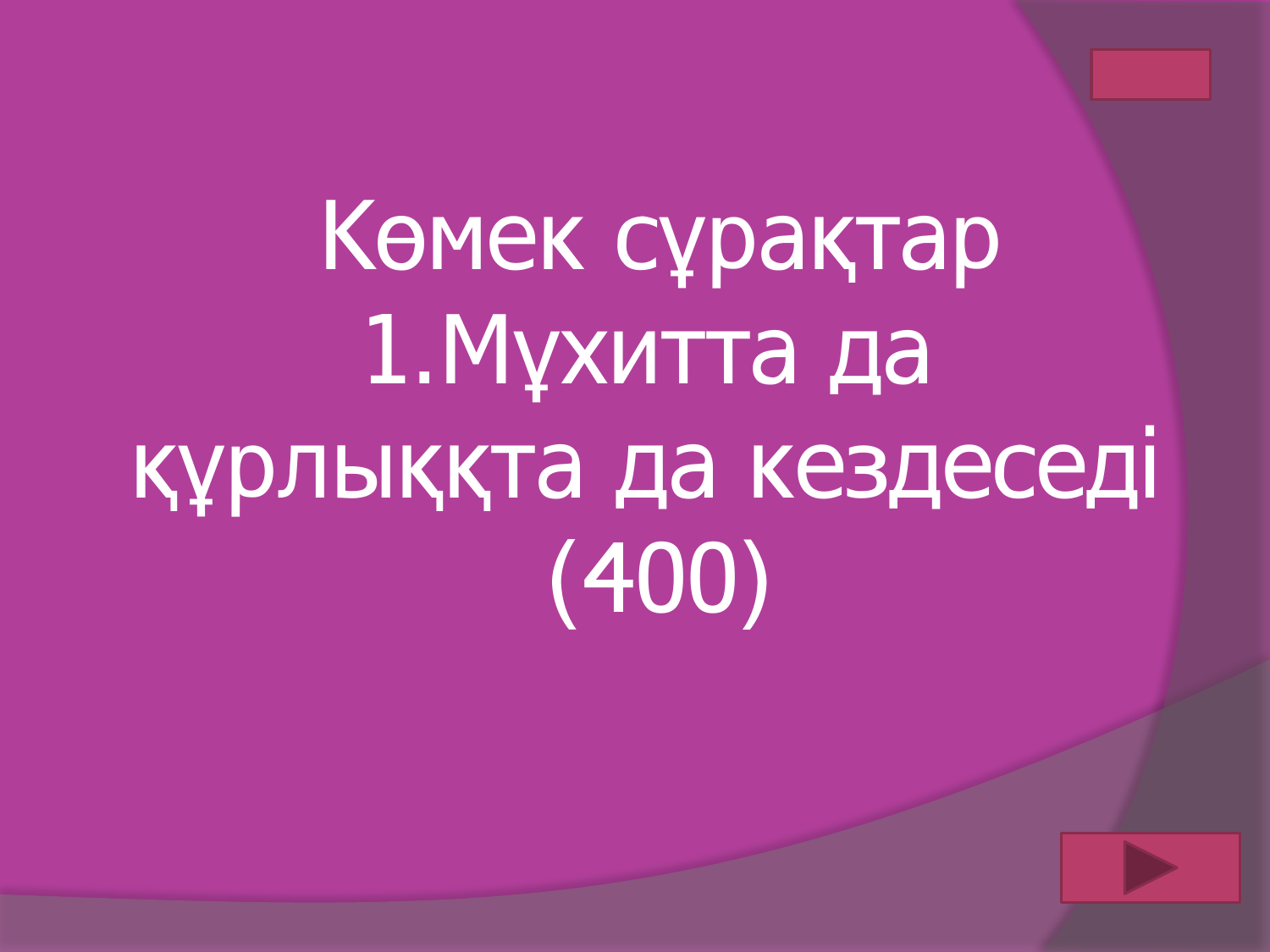

Көмек сұрақтар
1.Мұхитта да
құрлыққта да кездеседі
(400)